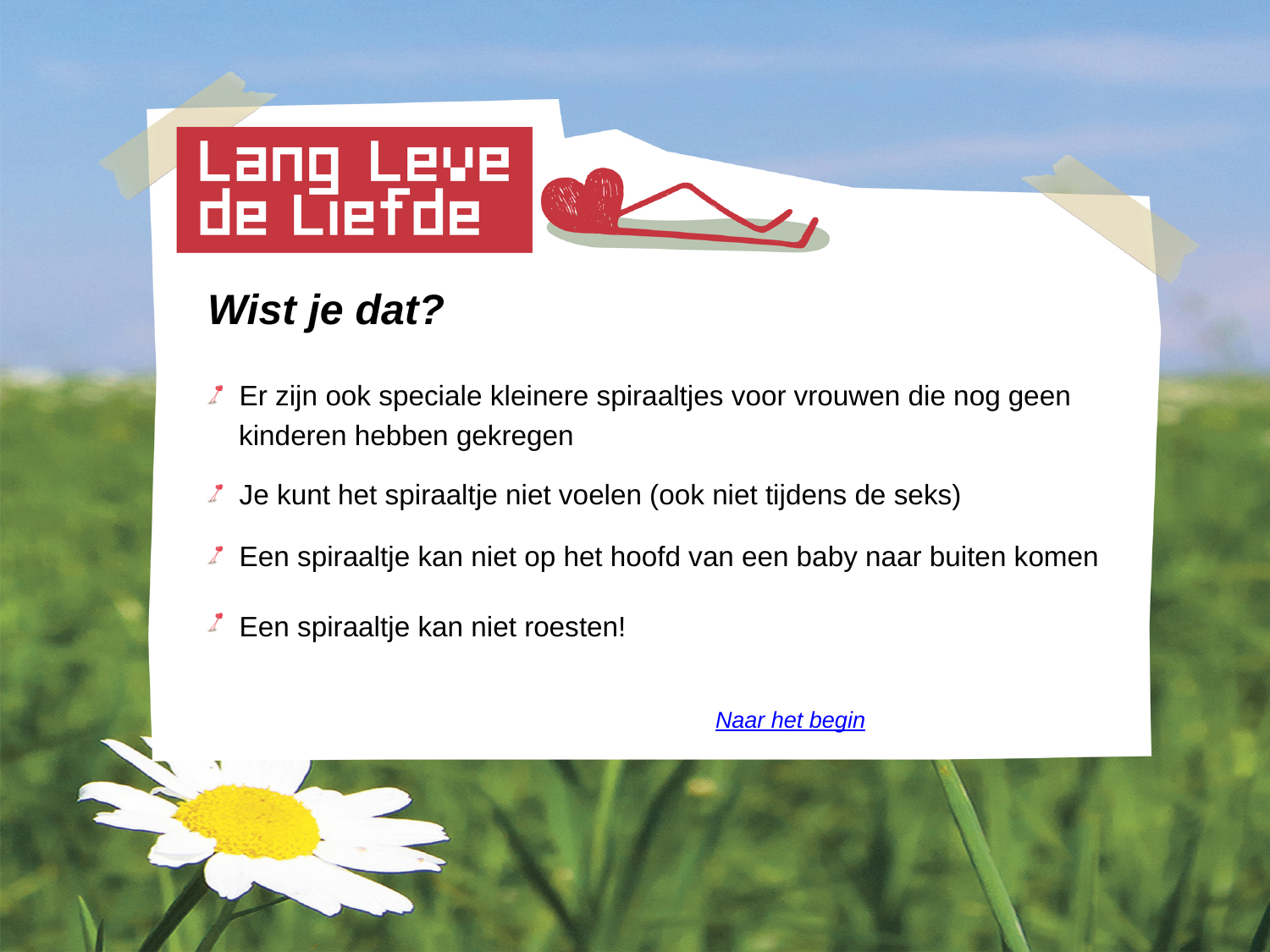

Wist je dat?

  Er zijn ook speciale kleinere spiraaltjes voor vrouwen die nog geen
    kinderen hebben gekregen

  Je kunt het spiraaltje niet voelen (ook niet tijdens de seks)

  Een spiraaltje kan niet op het hoofd van een baby naar buiten komen

  Een spiraaltje kan niet roesten!
											Naar het begin